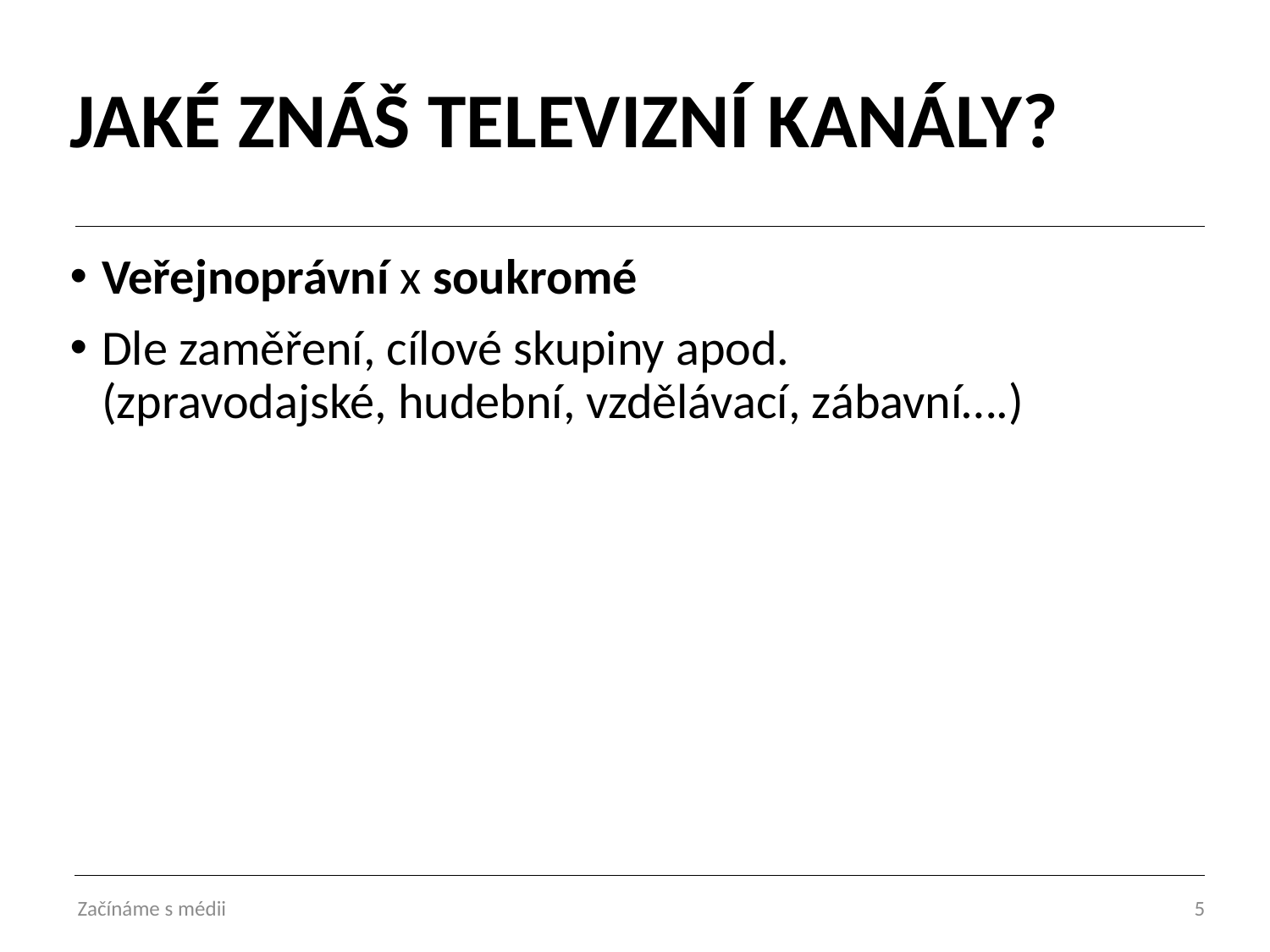

# JAKÉ ZNÁŠ TELEVIZNÍ KANÁLY?
Veřejnoprávní x soukromé
Dle zaměření, cílové skupiny apod.
(zpravodajské, hudební, vzdělávací, zábavní….)
Začínáme s médii
5